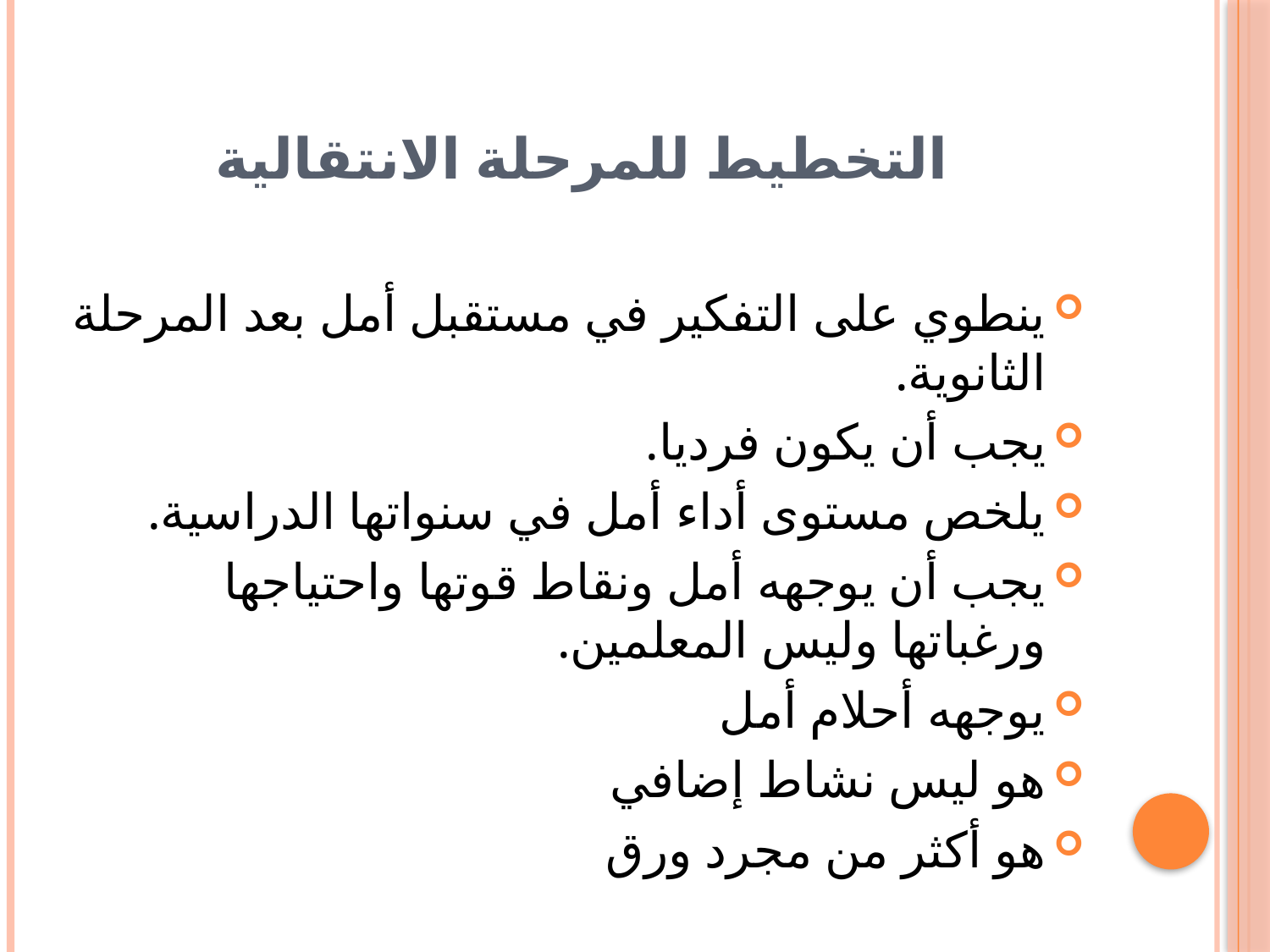

# التخطيط للمرحلة الانتقالية
ينطوي على التفكير في مستقبل أمل بعد المرحلة الثانوية.
يجب أن يكون فرديا.
يلخص مستوى أداء أمل في سنواتها الدراسية.
يجب أن يوجهه أمل ونقاط قوتها واحتياجها ورغباتها وليس المعلمين.
يوجهه أحلام أمل
هو ليس نشاط إضافي
هو أكثر من مجرد ورق